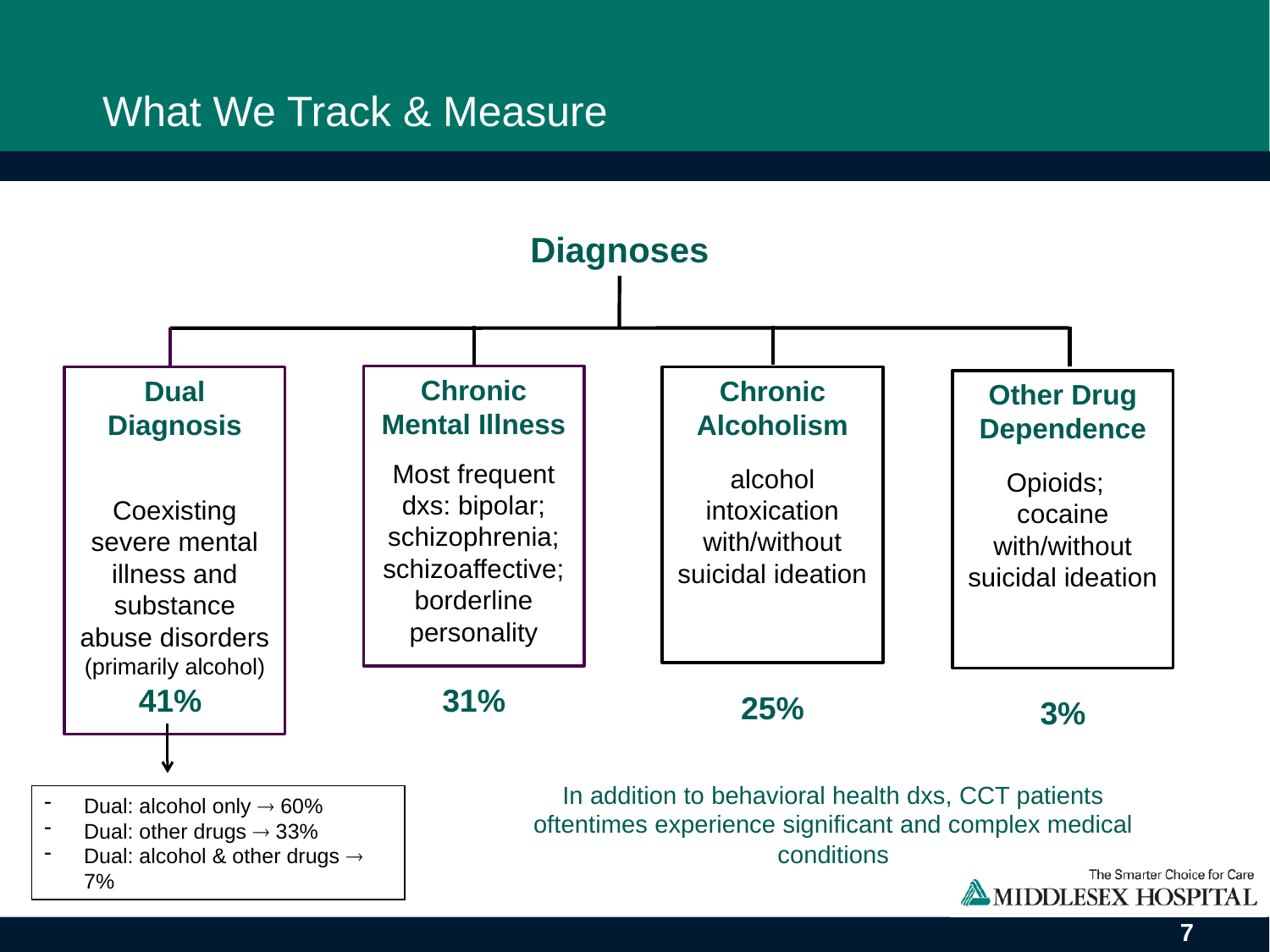

# What We Track & Measure
Diagnoses
Chronic Mental Illness

Most frequent dxs: bipolar; schizophrenia; schizoaffective; borderline personality

Dual Diagnosis

Coexisting severe mental illness and substance abuse disorders
(primarily alcohol)

Chronic Alcoholism

alcohol intoxication with/without suicidal ideation

Other Drug Dependence

Opioids;
cocaine
with/without suicidal ideation

41%
31%
25%
3%
In addition to behavioral health dxs, CCT patients oftentimes experience significant and complex medical conditions
Dual: alcohol only → 60%
Dual: other drugs → 33%
Dual: alcohol & other drugs → 7%
7